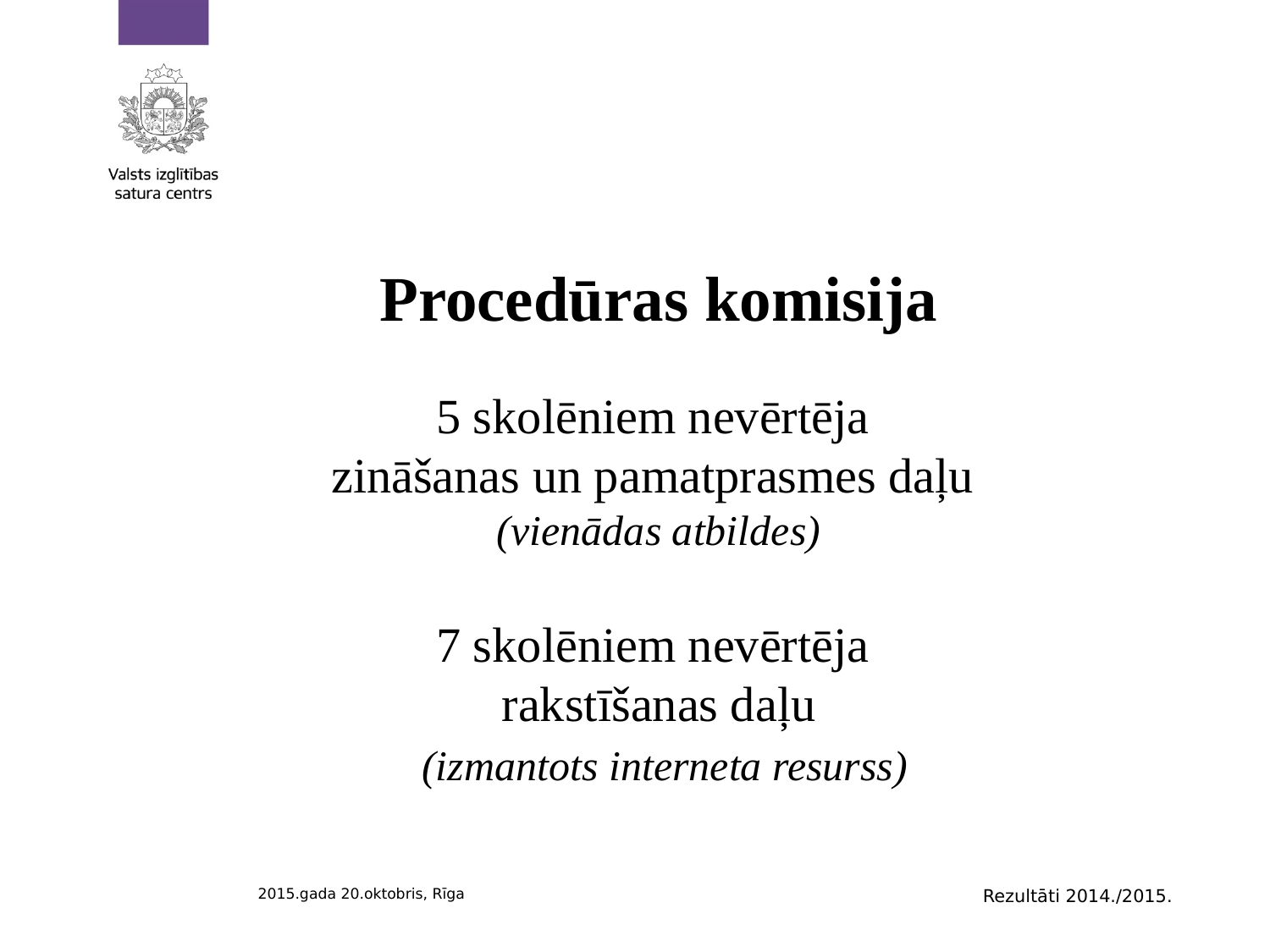

Procedūras komisija
5 skolēniem nevērtēja
zināšanas un pamatprasmes daļu
(vienādas atbildes)

7 skolēniem nevērtēja
rakstīšanas daļu
 (izmantots interneta resurss)

2015.gada 20.oktobris, Rīga
Rezultāti 2014./2015.